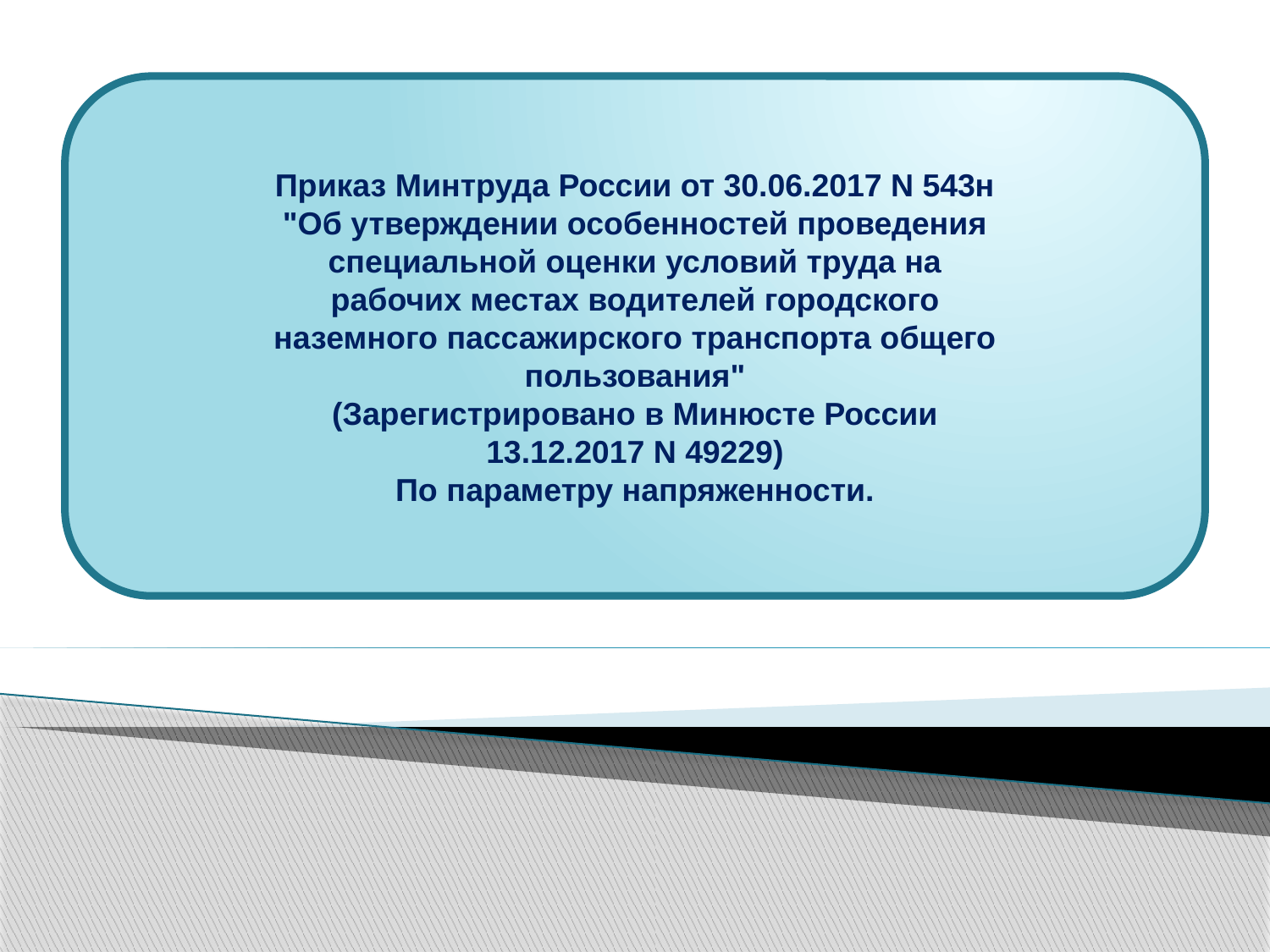

Приказ Минтруда России от 30.06.2017 N 543н
"Об утверждении особенностей проведения
специальной оценки условий труда на
рабочих местах водителей городского
наземного пассажирского транспорта общего
пользования"
(Зарегистрировано в Минюсте России
13.12.2017 N 49229)
По параметру напряженности.